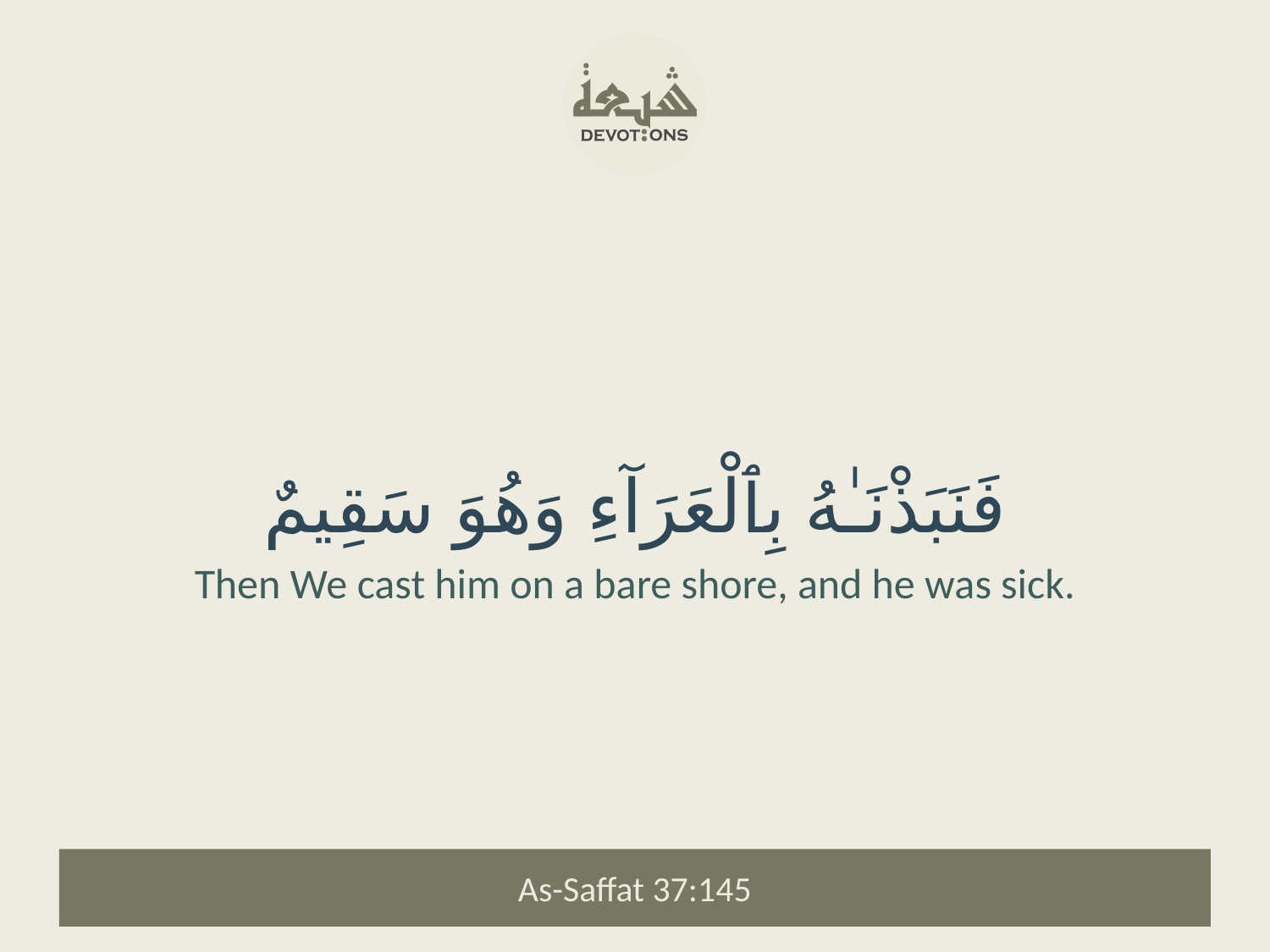

فَنَبَذْنَـٰهُ بِٱلْعَرَآءِ وَهُوَ سَقِيمٌ
Then We cast him on a bare shore, and he was sick.
As-Saffat 37:145